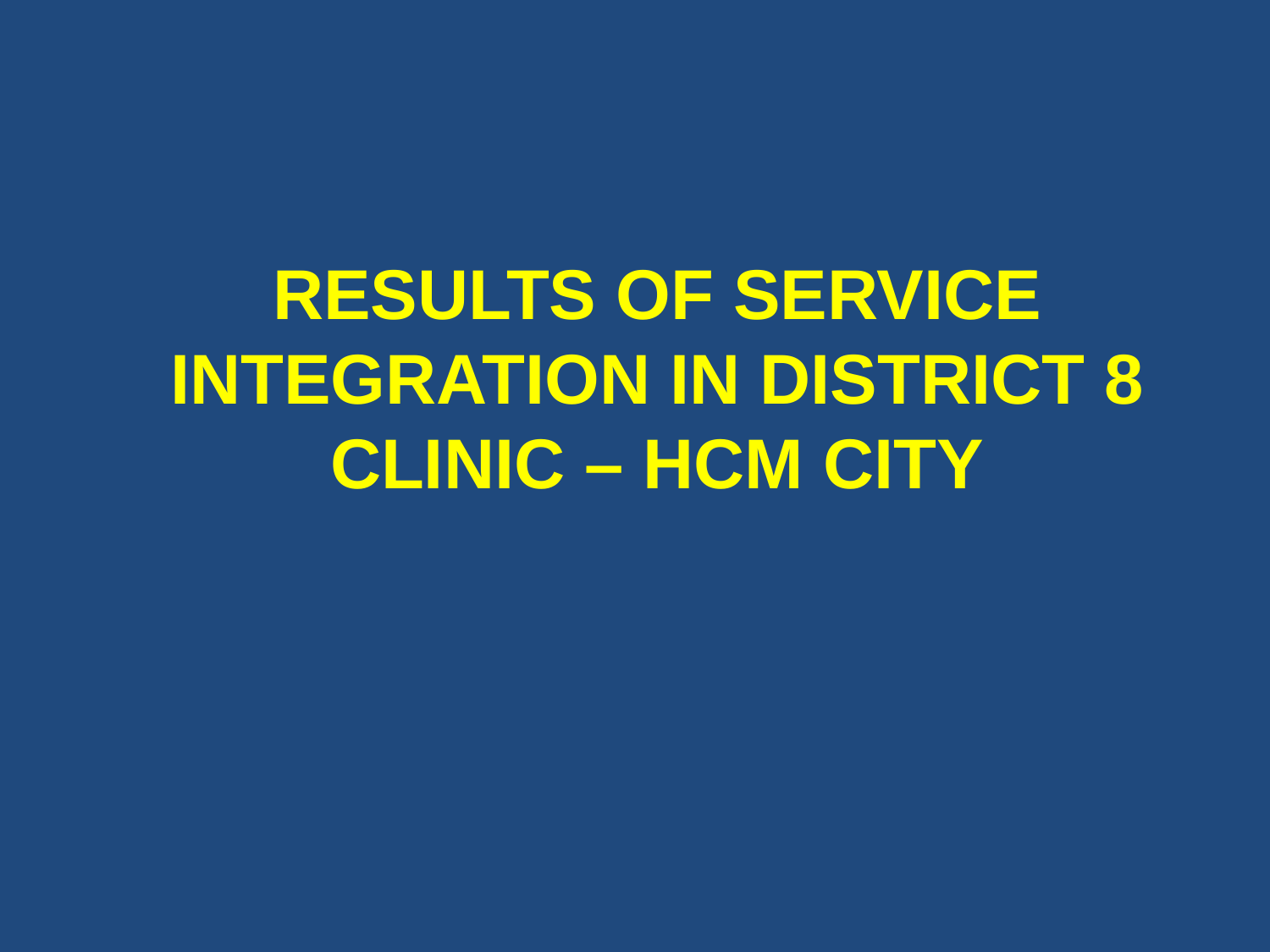

RESULTS OF SERVICE INTEGRATION IN DISTRICT 8 CLINIC – HCM CITY